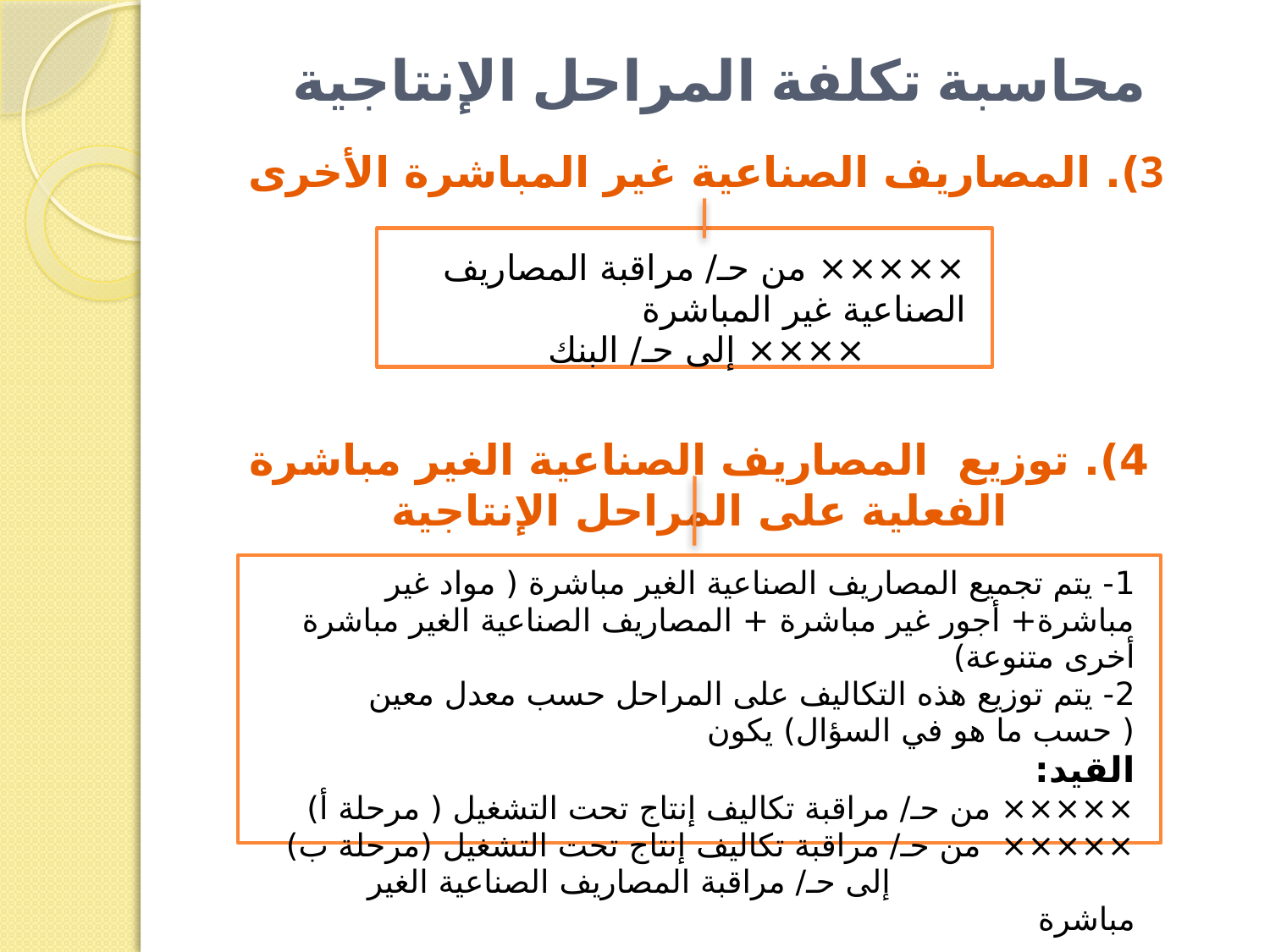

# محاسبة تكلفة المراحل الإنتاجية
3). المصاريف الصناعية غير المباشرة الأخرى

| ××××× من حـ/ مراقبة المصاريف الصناعية غير المباشرة ×××× إلى حـ/ البنك |
| --- |
4). توزيع  المصاريف الصناعية الغير مباشرة الفعلية على المراحل الإنتاجية

| 1- يتم تجميع المصاريف الصناعية الغير مباشرة ( مواد غير مباشرة+ أجور غير مباشرة + المصاريف الصناعية الغير مباشرة أخرى متنوعة) 2- يتم توزيع هذه التكاليف على المراحل حسب معدل معين ( حسب ما هو في السؤال) يكون القيد: ××××× من حـ/ مراقبة تكاليف إنتاج تحت التشغيل ( مرحلة أ) ××××× من حـ/ مراقبة تكاليف إنتاج تحت التشغيل (مرحلة ب) إلى حـ/ مراقبة المصاريف الصناعية الغير مباشرة |
| --- |